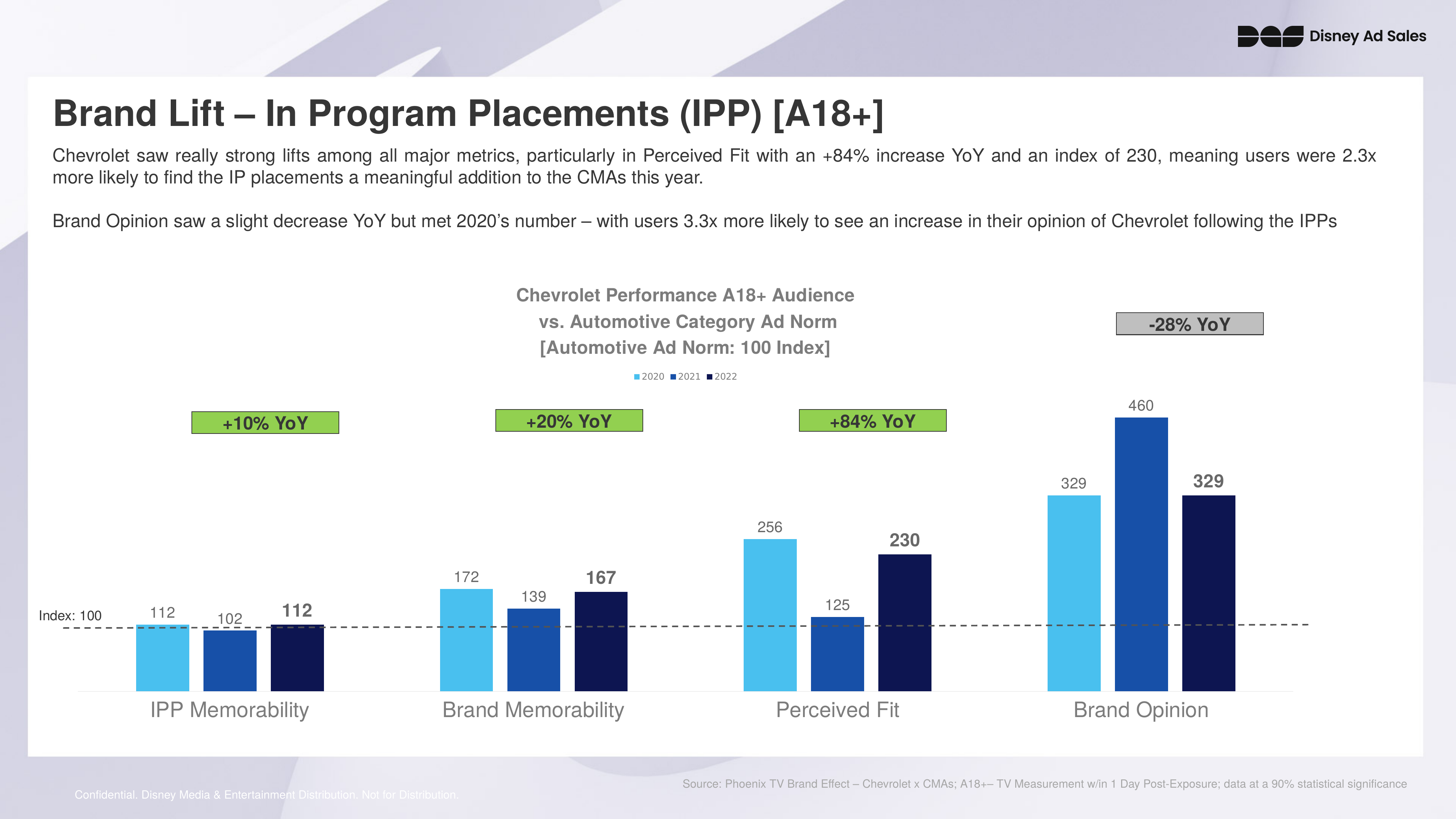

Brand Lift – In Program Placements (IPP) [A18+]

Chevrolet saw really strong lifts among all major metrics, particularly in Perceived Fit with an +84% increase YoY and an index of 230, meaning users were 2.3x more likely to find the IP placements a meaningful addition to the CMAs this year.

Brand Opinion saw a slight decrease YoY but met 2020’s number – with users 3.3x more likely to see an increase in their opinion of Chevrolet following the IPPs

### Chart: Chevrolet Performance A18+ Audience
 vs. Automotive Category Ad Norm
[Automotive Ad Norm: 100 Index]

| Category | 2020 | 2021 | 2022 |
|---|---|---|---|
| IPP Memorability | 112.0 | 102.0 | 112.0 |
| Brand Memorability | 172.0 | 139.0 | 167.0 |
| Perceived Fit | 256.0 | 125.0 | 230.0 |
| Brand Opinion | 329.0 | 460.0 | 329.0 |
-28% YoY
+20% YoY
+84% YoY
+10% YoY
Index: 100
Source: Phoenix TV Brand Effect – Chevrolet x CMAs; A18+– TV Measurement w/in 1 Day Post-Exposure; data at a 90% statistical significance